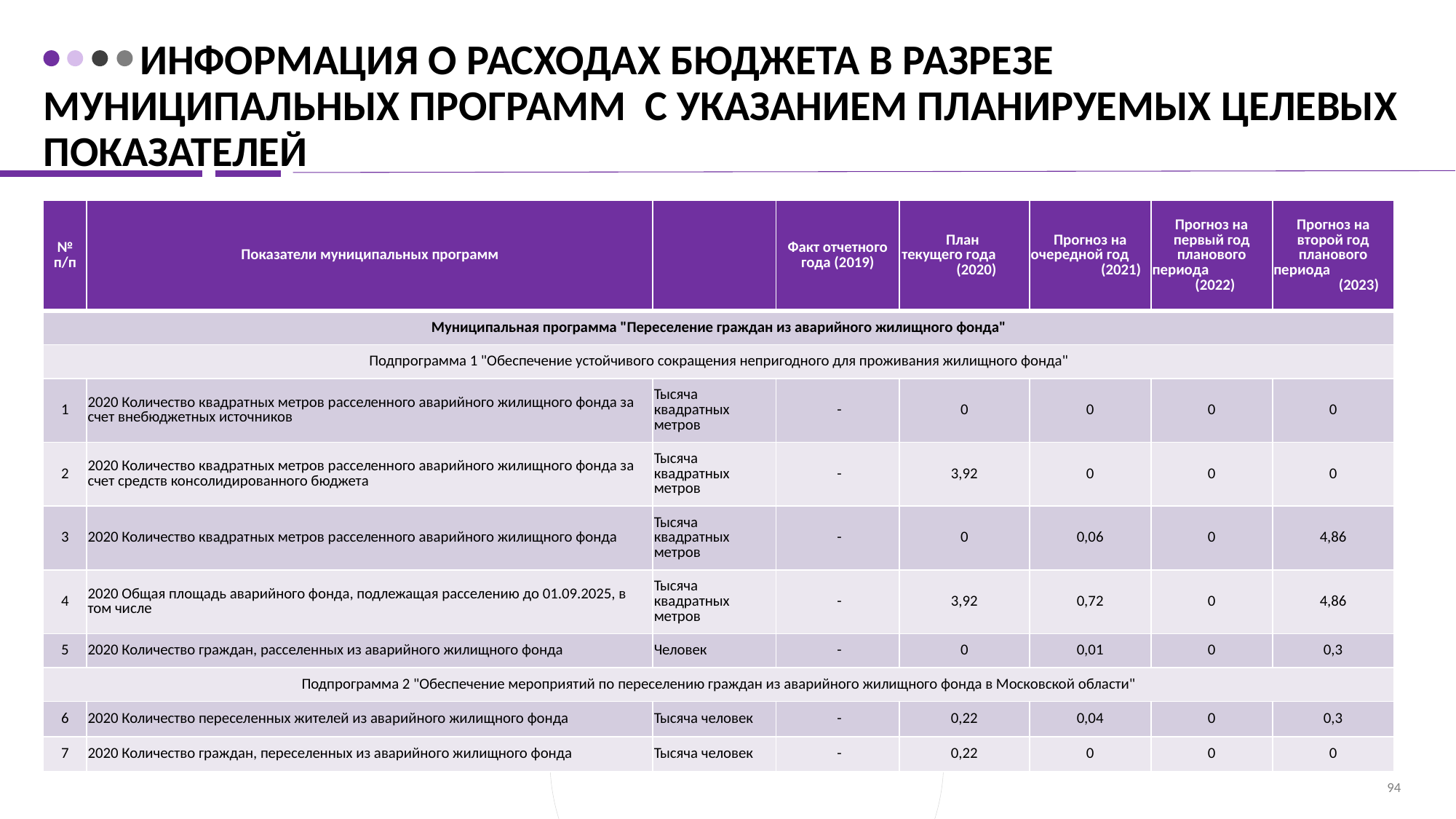

# Информация о расходах бюджета в разрезе муниципальных программ  с указанием планируемых целевых показателей
| № п/п | Показатели муниципальных программ |  | Факт отчетного года (2019) | План текущего года (2020) | Прогноз на очередной год (2021) | Прогноз на первый год планового периода (2022) | Прогноз на второй год планового периода (2023) |
| --- | --- | --- | --- | --- | --- | --- | --- |
| Муниципальная программа "Переселение граждан из аварийного жилищного фонда" |  |  |  |  |  |  |  |
| Подпрограмма 1 "Обеспечение устойчивого сокращения непригодного для проживания жилищного фонда" |  |  |  |  |  |  |  |
| 1 | 2020 Количество квадратных метров расселенного аварийного жилищного фонда за счет внебюджетных источников | Тысяча квадратных метров | - | 0 | 0 | 0 | 0 |
| 2 | 2020 Количество квадратных метров расселенного аварийного жилищного фонда за счет средств консолидированного бюджета | Тысяча квадратных метров | - | 3,92 | 0 | 0 | 0 |
| 3 | 2020 Количество квадратных метров расселенного аварийного жилищного фонда | Тысяча квадратных метров | - | 0 | 0,06 | 0 | 4,86 |
| 4 | 2020 Общая площадь аварийного фонда, подлежащая расселению до 01.09.2025, в том числе | Тысяча квадратных метров | - | 3,92 | 0,72 | 0 | 4,86 |
| 5 | 2020 Количество граждан, расселенных из аварийного жилищного фонда | Человек | - | 0 | 0,01 | 0 | 0,3 |
| Подпрограмма 2 "Обеспечение мероприятий по переселению граждан из аварийного жилищного фонда в Московской области" |  |  |  |  |  |  |  |
| 6 | 2020 Количество переселенных жителей из аварийного жилищного фонда | Тысяча человек | - | 0,22 | 0,04 | 0 | 0,3 |
| 7 | 2020 Количество граждан, переселенных из аварийного жилищного фонда | Тысяча человек | - | 0,22 | 0 | 0 | 0 |
94